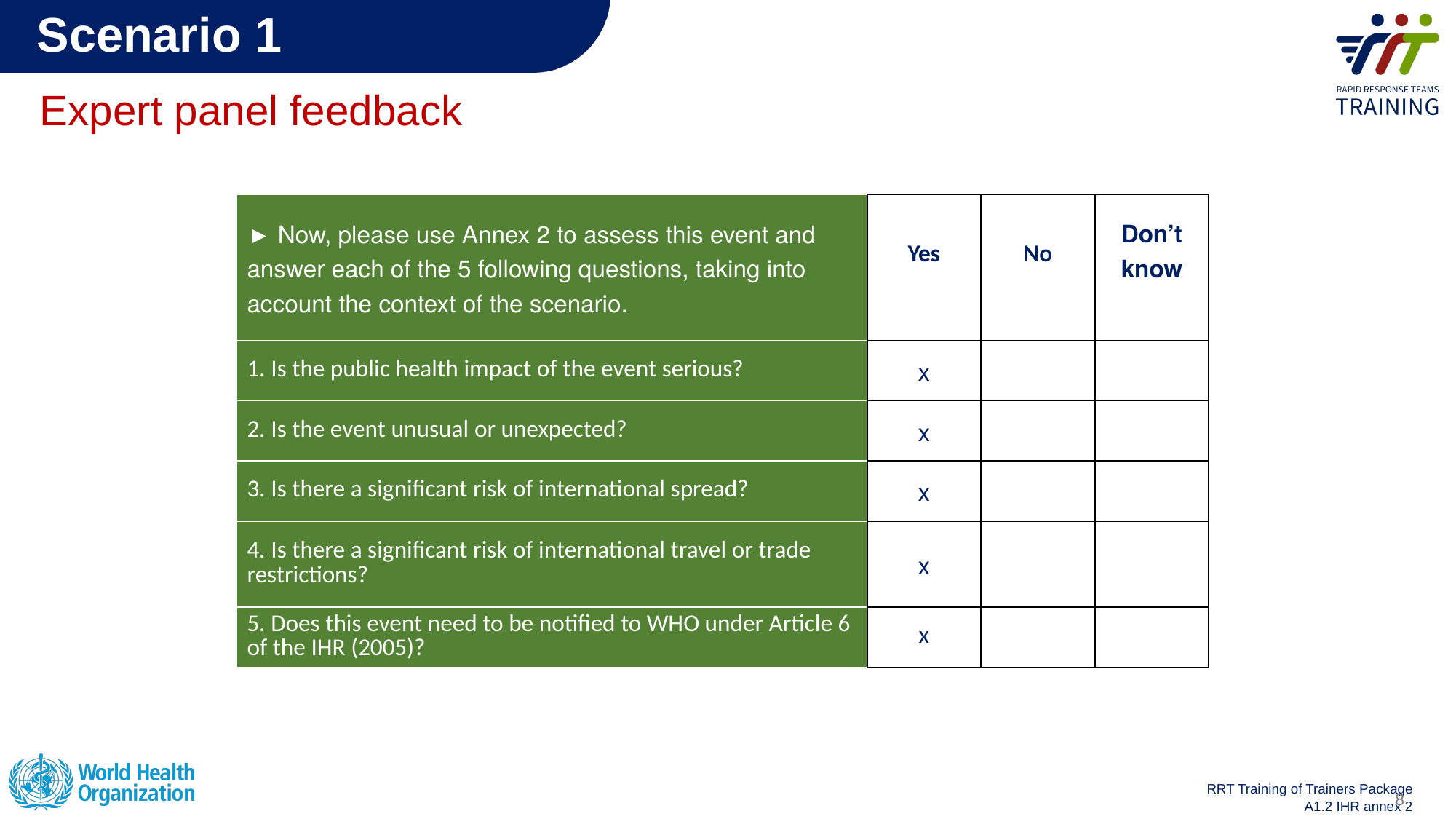

# Scenario 1
Expert panel feedback
| ► Now, please use Annex 2 to assess this event and answer each of the 5 following questions, taking into account the context of the scenario. | Yes | No | Don’t know |
| --- | --- | --- | --- |
| 1. Is the public health impact of the event serious? | x |  |  |
| 2. Is the event unusual or unexpected? | x |  |  |
| 3. Is there a significant risk of international spread? | x |  |  |
| 4. Is there a significant risk of international travel or trade restrictions? | x |  |  |
| 5. Does this event need to be notified to WHO under Article 6 of the IHR (2005)? | x |  |  |